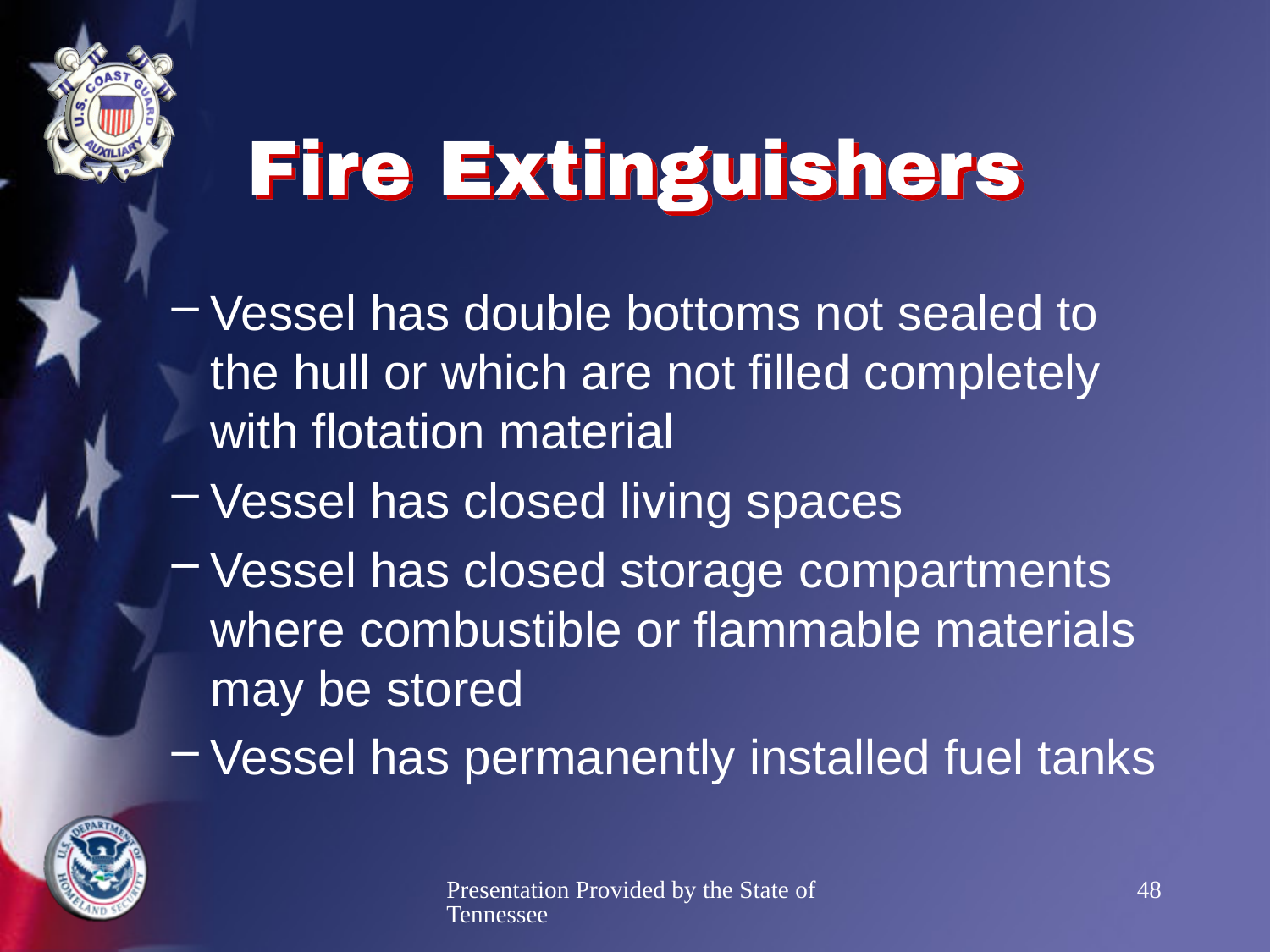

# Fire Extinguishers
Vessel has double bottoms not sealed to the hull or which are not filled completely with flotation material
Vessel has closed living spaces
Vessel has closed storage compartments where combustible or flammable materials may be stored
Vessel has permanently installed fuel tanks
Presentation Provided by the State of Tennessee
48